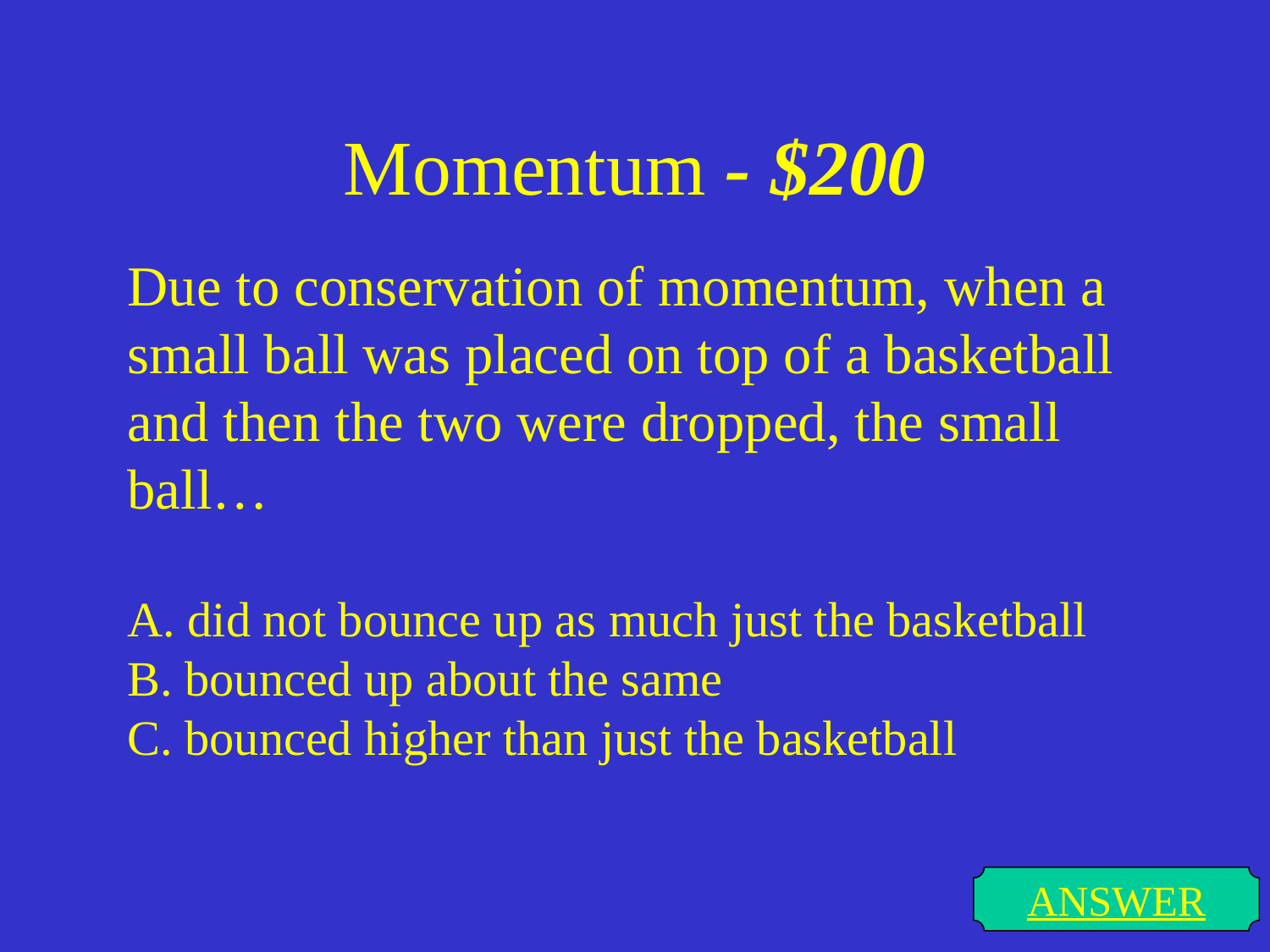

# Momentum - $200
Due to conservation of momentum, when a small ball was placed on top of a basketball and then the two were dropped, the small ball…

A. did not bounce up as much just the basketball
B. bounced up about the same
C. bounced higher than just the basketball

ANSWER